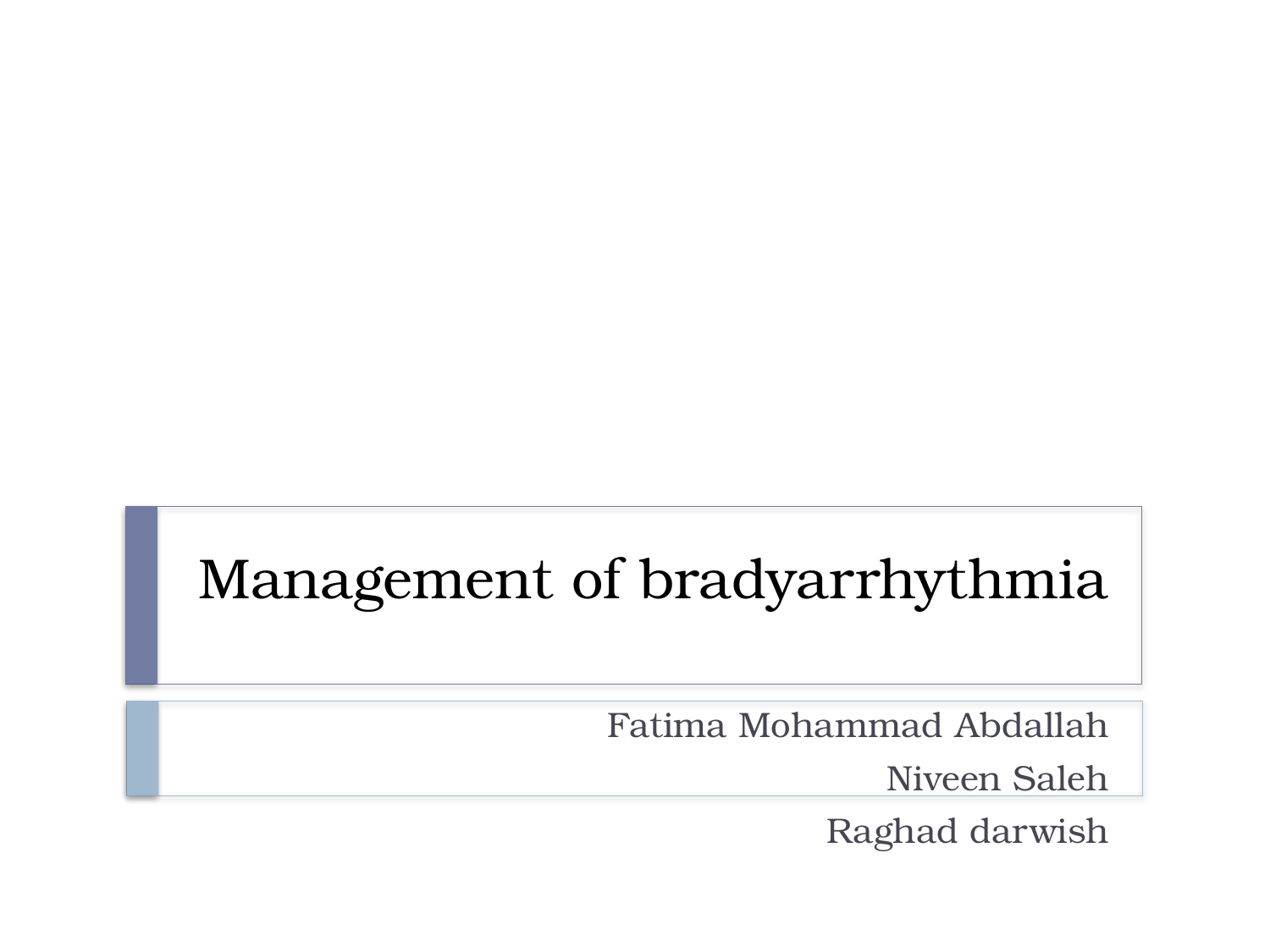

# Management of bradyarrhythmia
Fatima Mohammad Abdallah
Niveen Saleh
Raghad darwish